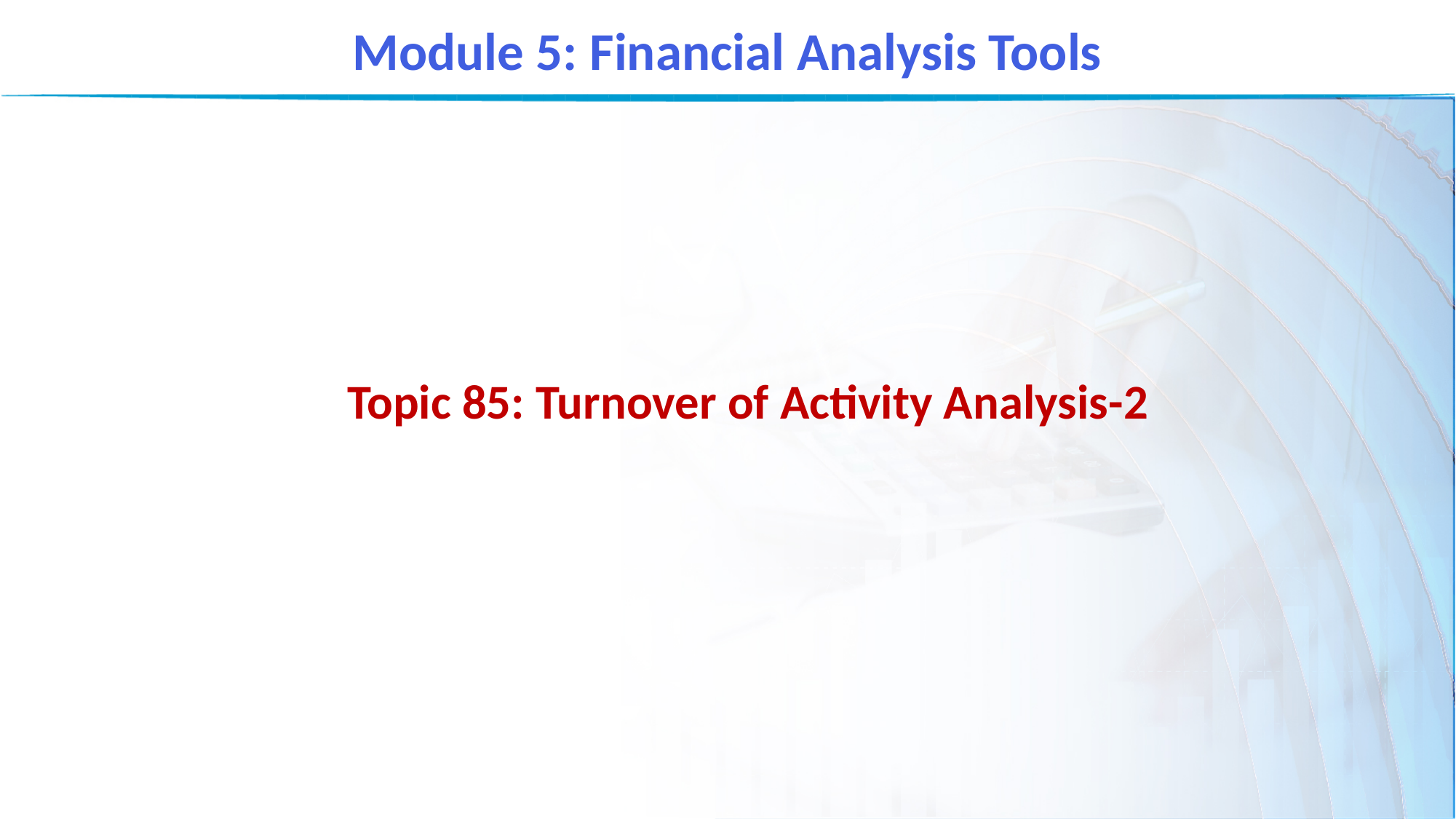

Module 5: Financial Analysis Tools
Topic 85: Turnover of Activity Analysis-2